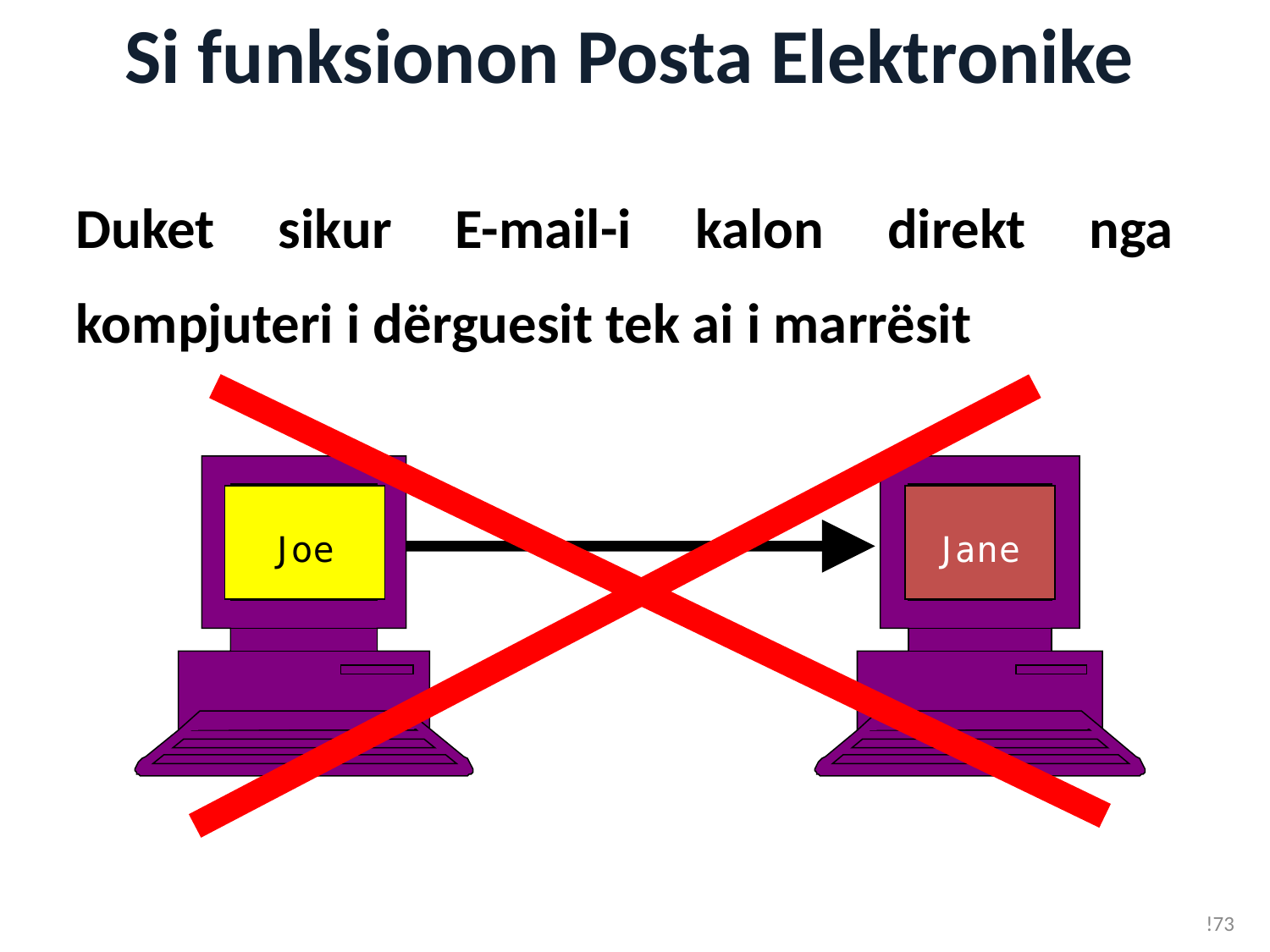

# Si funksionon Posta Elektronike

Duket sikur E-mail-i kalon direkt nga kompjuteri i dërguesit tek ai i marrësit

Joe

Jane

!73